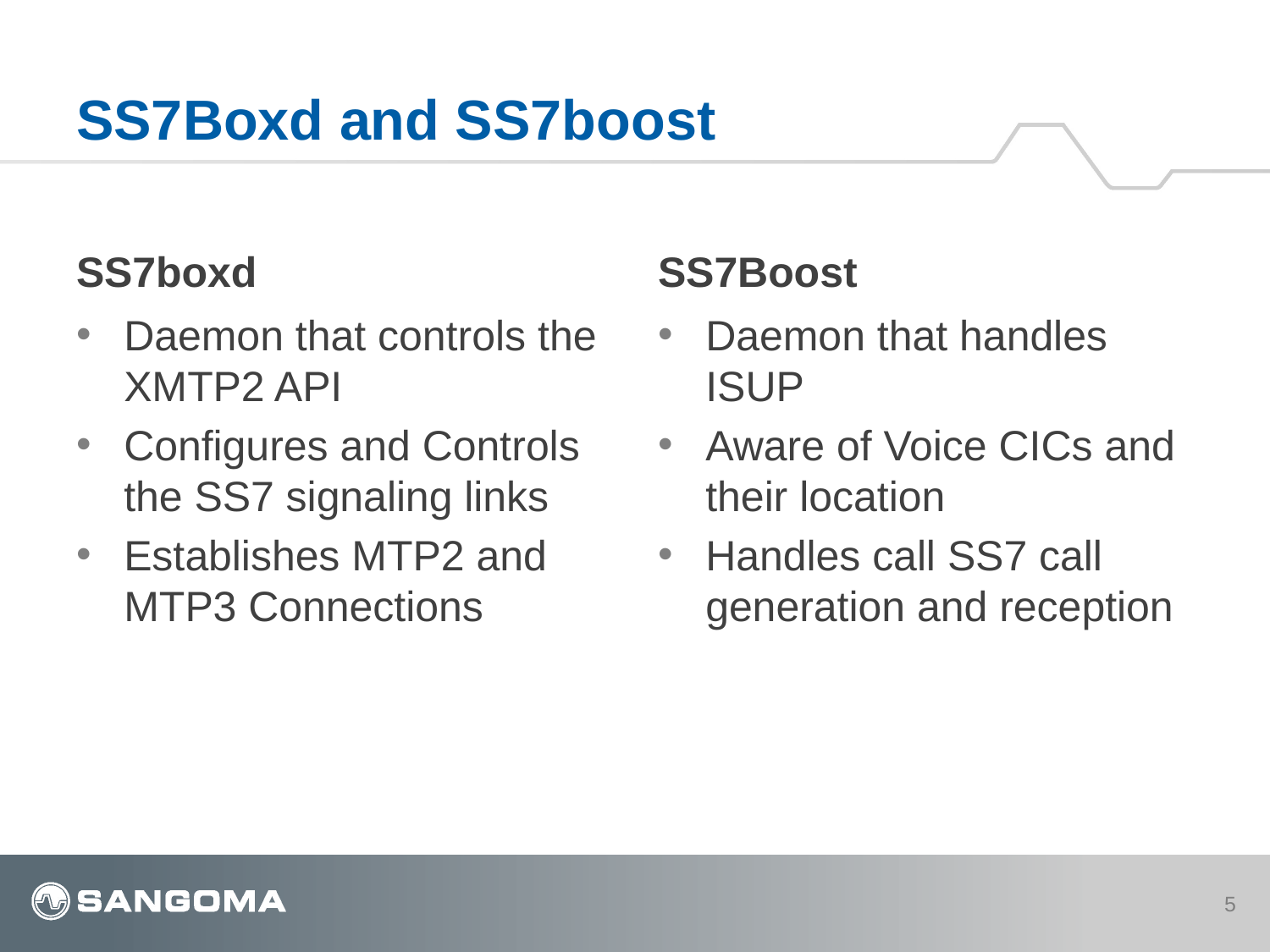

# SS7Boxd and SS7boost
SS7boxd
SS7Boost
Daemon that controls the XMTP2 API
Configures and Controls the SS7 signaling links
Establishes MTP2 and MTP3 Connections

Daemon that handles ISUP
Aware of Voice CICs and their location
Handles call SS7 call generation and reception

5